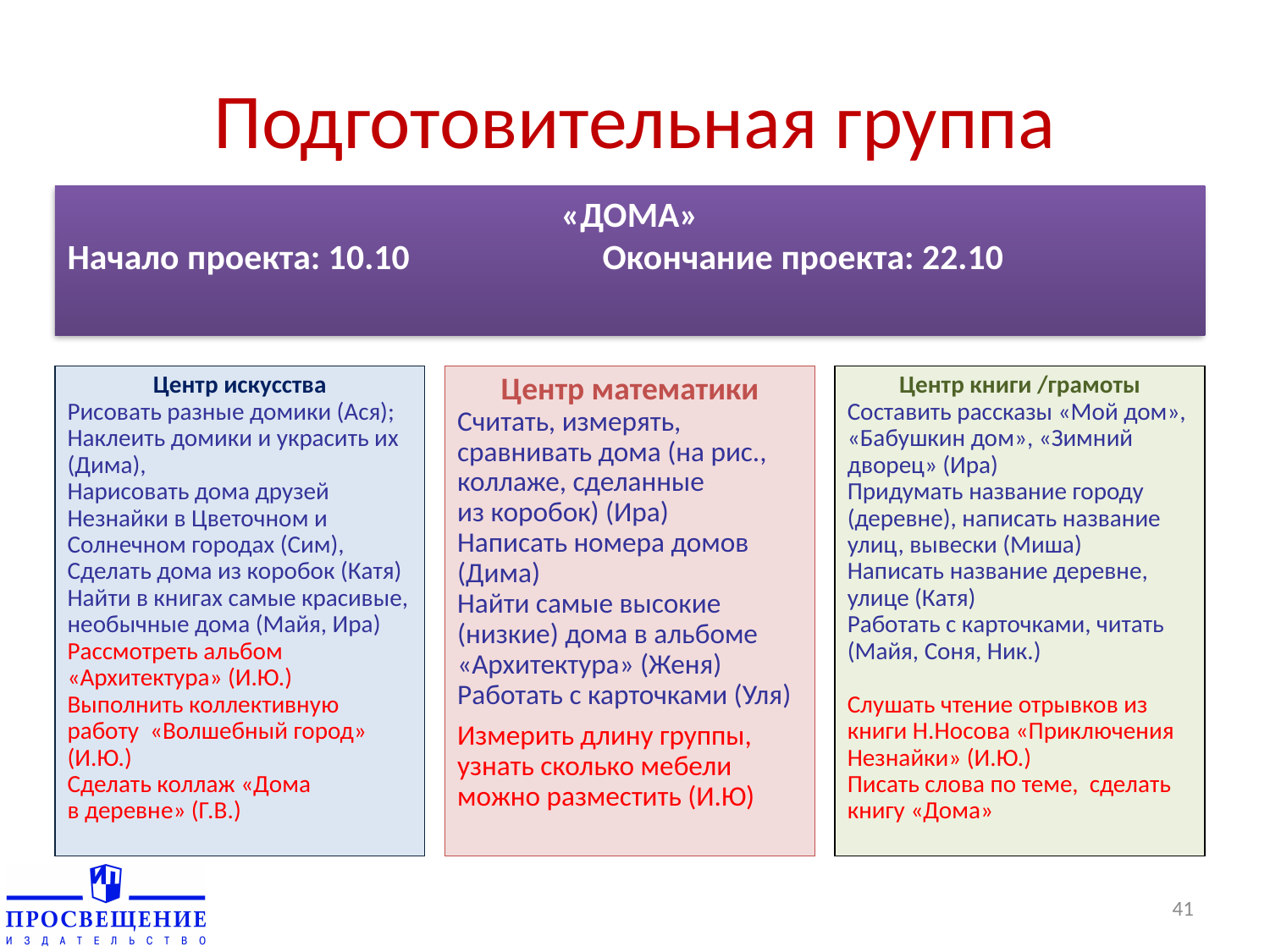

# Подготовительная группа
«ДОМА»
Начало проекта: 10.10                        Окончание проекта: 22.10
Центр искусства
Рисовать разные домики (Ася); Наклеить домики и украсить их (Дима),
Нарисовать дома друзей Незнайки в Цветочном и Солнечном городах (Сим), Сделать дома из коробок (Катя)
Найти в книгах самые красивые, необычные дома (Майя, Ира)
Рассмотреть альбом «Архитектура» (И.Ю.)
Выполнить коллективную работу  «Волшебный город» (И.Ю.)
Сделать коллаж «Дома
в деревне» (Г.В.)

Центр математики
Считать, измерять, сравнивать дома (на рис., коллаже, сделанные
из коробок) (Ира)
Написать номера домов (Дима)
Найти самые высокие (низкие) дома в альбоме «Архитектура» (Женя)
Работать с карточками (Уля)
Измерить длину группы, узнать сколько мебели можно разместить (И.Ю)

Центр книги /грамоты
Составить рассказы «Мой дом», «Бабушкин дом», «Зимний дворец» (Ира)
Придумать название городу (деревне), написать название улиц, вывески (Миша)
Написать название деревне, улице (Катя)
Работать с карточками, читать (Майя, Соня, Ник.)

Слушать чтение отрывков из книги Н.Носова «Приключения Незнайки» (И.Ю.)
Писать слова по теме,  сделать книгу «Дома»
41